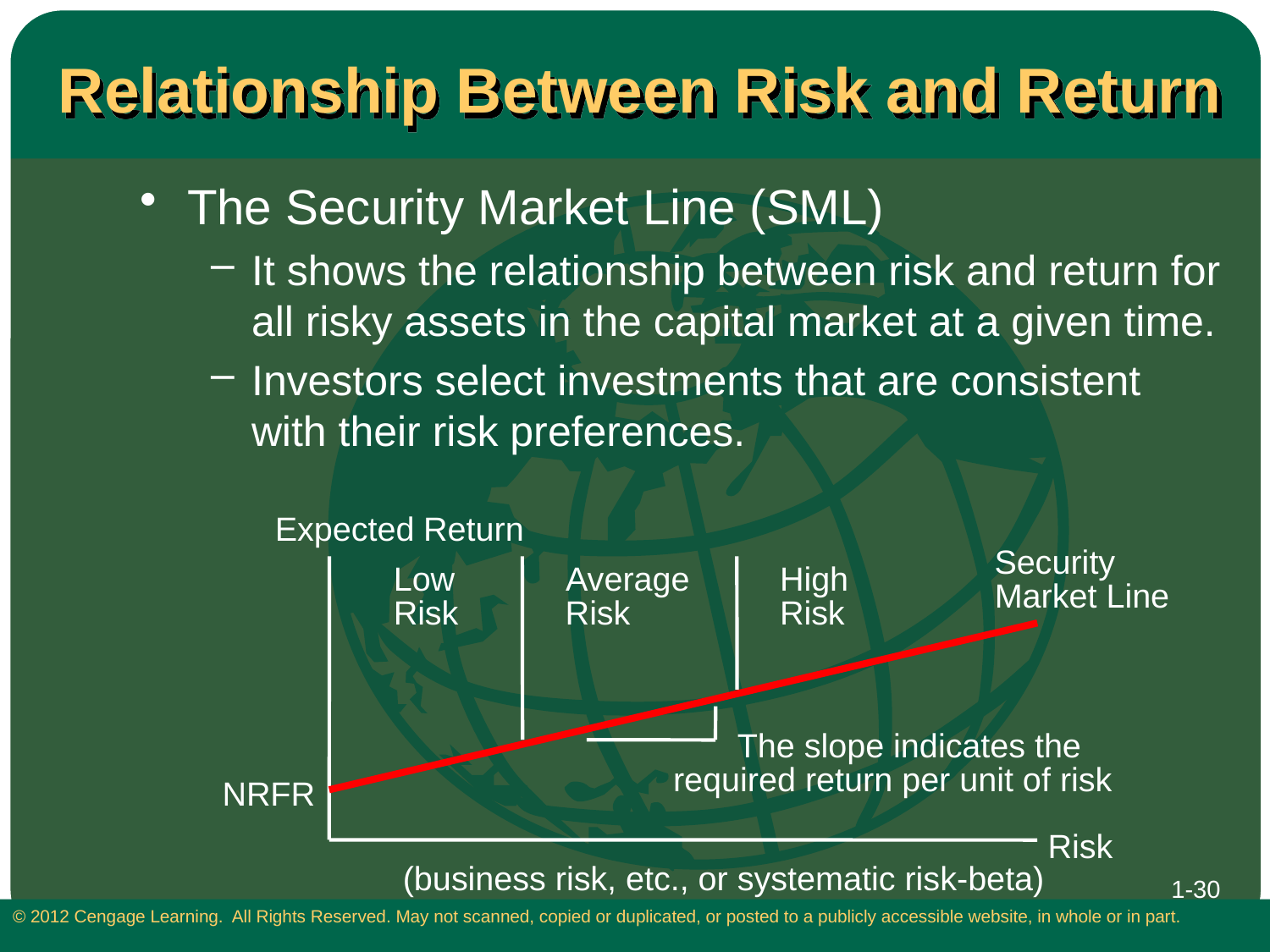

# Relationship Between Risk and Return
The Security Market Line (SML)
It shows the relationship between risk and return for all risky assets in the capital market at a given time.
Investors select investments that are consistent with their risk preferences.

Expected
Return

Security

Low
Average
High
Market Line
Risk
Risk
Risk

The slope indicates the

required return per unit of risk
NRFR
Risk

(business risk, etc., or systematic risk-beta)
1-30
© 2012 Cengage Learning.  All Rights Reserved. May not scanned, copied or duplicated, or posted to a publicly accessible website, in whole or in part.